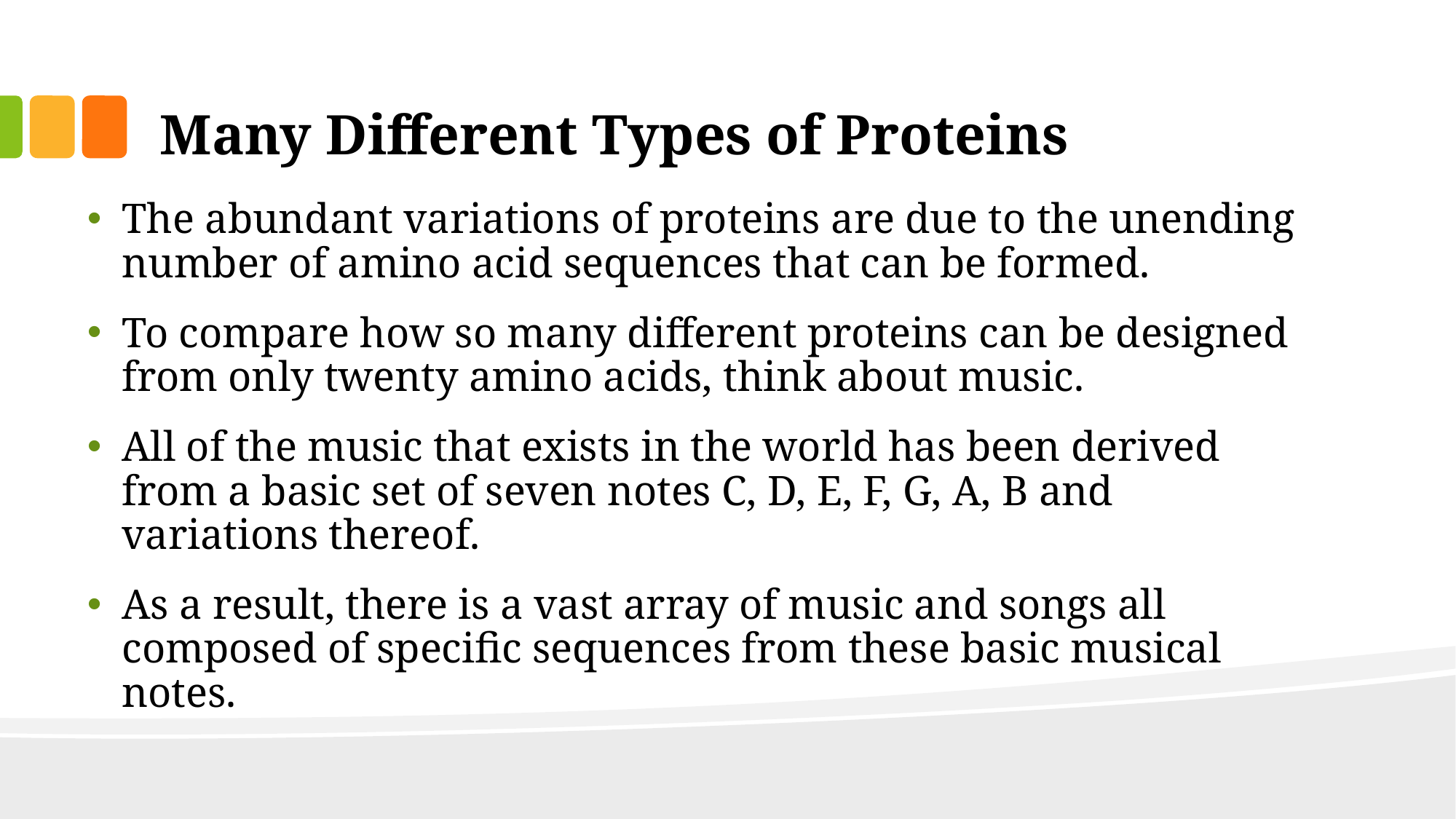

# Many Different Types of Proteins
The abundant variations of proteins are due to the unending number of amino acid sequences that can be formed.
To compare how so many different proteins can be designed from only twenty amino acids, think about music.
All of the music that exists in the world has been derived from a basic set of seven notes C, D, E, F, G, A, B and variations thereof.
As a result, there is a vast array of music and songs all composed of specific sequences from these basic musical notes.